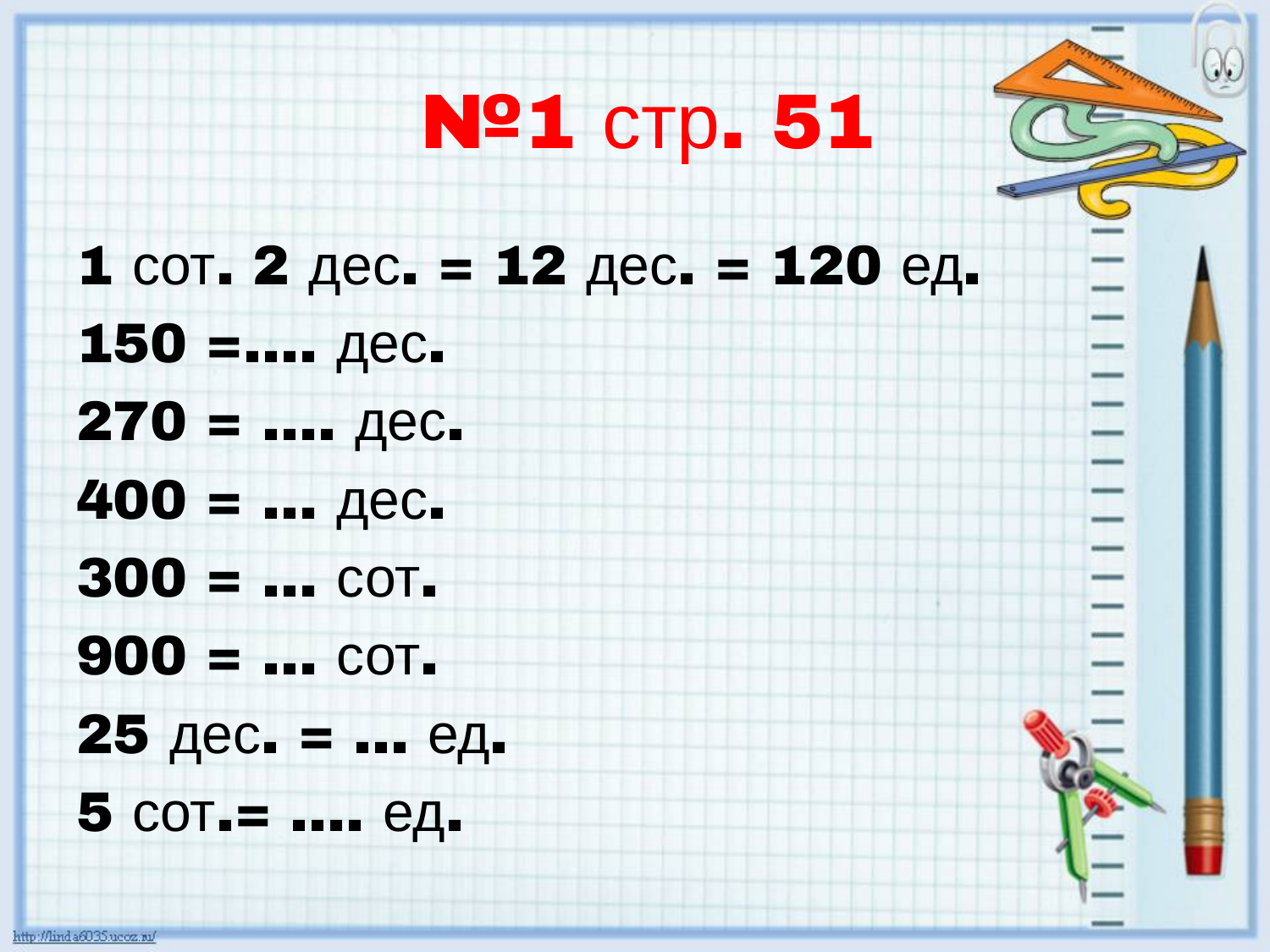

# №1 стр. 51
1 сот. 2 дес. = 12 дес. = 120 ед.
150 =…. дес.
270 = …. дес.
400 = … дес.
300 = … сот.
900 = … сот.
25 дес. = … ед.
5 сот.= …. ед.